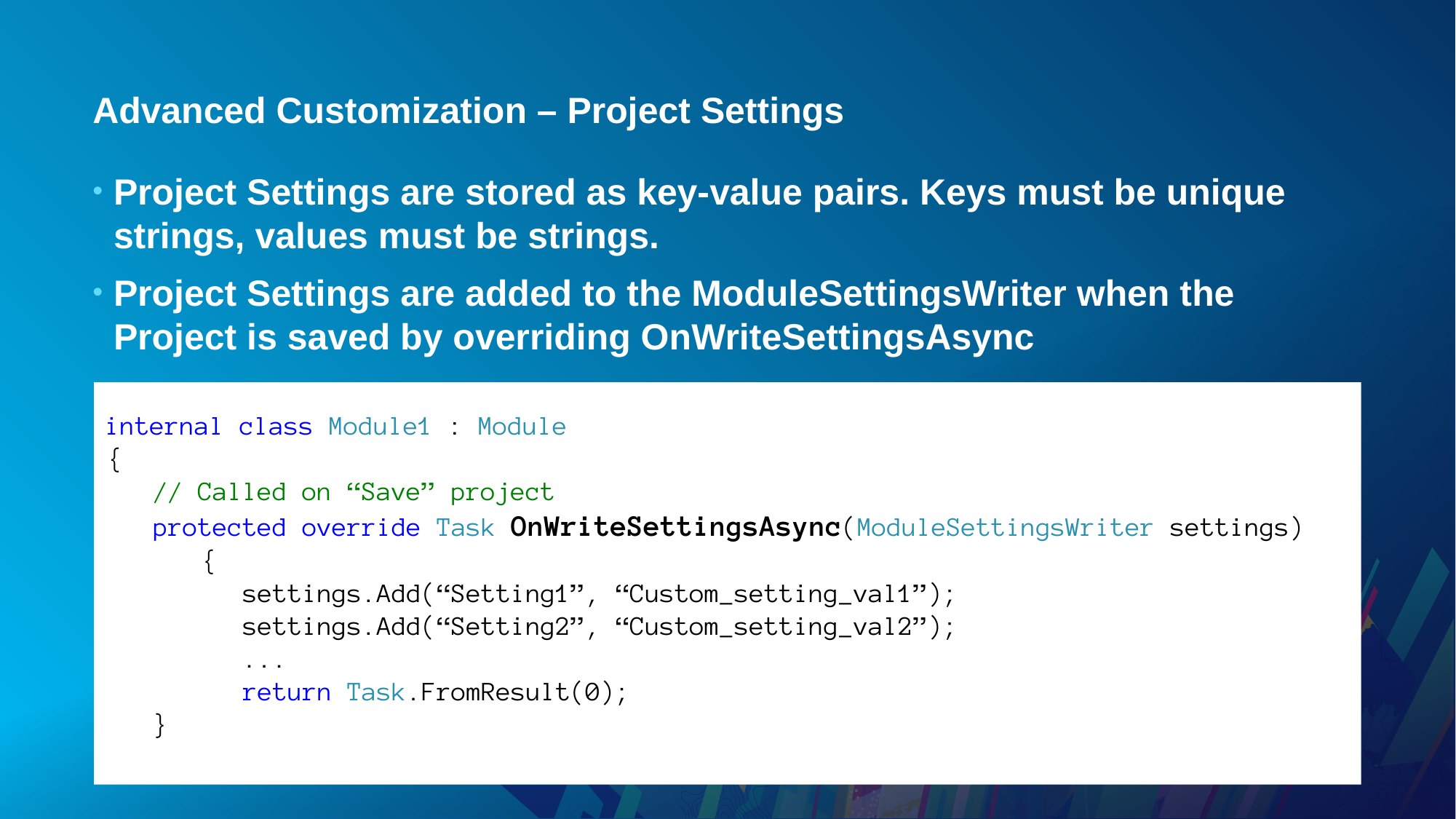

# Advanced Customization – Project Settings
Project Settings are stored as key-value pairs. Keys must be unique strings, values must be strings.
Project Settings are added to the ModuleSettingsWriter when the Project is saved by overriding OnWriteSettingsAsync

 internal class Module1 : Module
 {
    // Called on “Save” project
    protected override Task OnWriteSettingsAsync(ModuleSettingsWriter settings)
	{
          settings.Add(“Setting1”, “Custom_setting_val1”);
          settings.Add(“Setting2”, “Custom_setting_val2”);
          ...
          return Task.FromResult(0);
    }